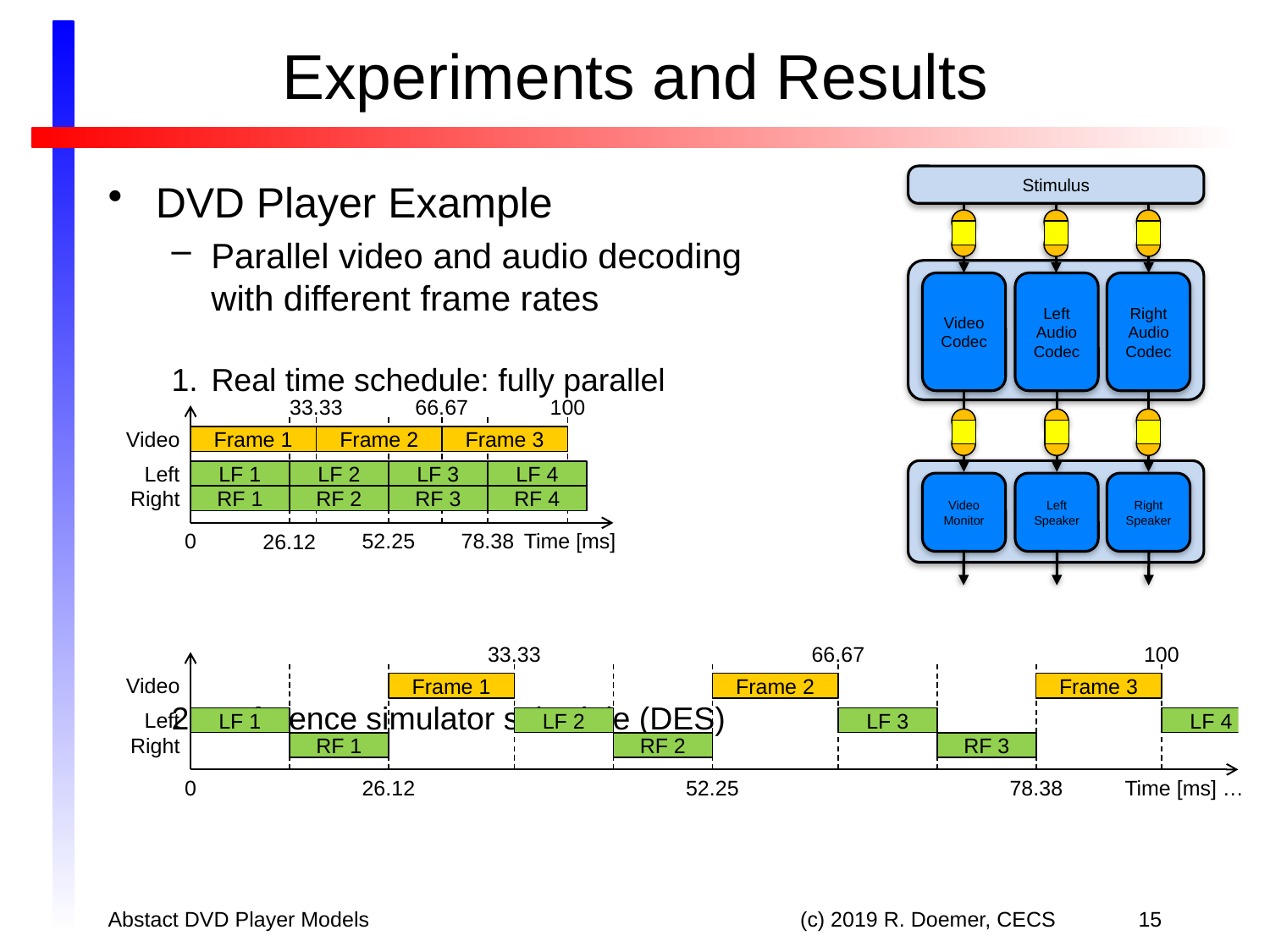

# Experiments and Results
Stimulus

DUT
Video
Codec
Left
Audio
Codec
Right
Audio
Codec

DUT
Video
Monitor
Left
Speaker
Right
Speaker
DVD Player Example
Parallel video and audio decoding
with different frame rates

Real time schedule: fully parallel

Reference simulator schedule (DES)
33.33
66.67
100
Video
Frame 1
Frame 2
Frame 3
Left
LF 1
LF 2
LF 3
LF 4
Right
RF 1
RF 2
RF 3
RF 4
0
52.25
78.38
Time [ms]
26.12
33.33
66.67
100
Video
Frame 1
Frame 2
Frame 3

Left
LF 1
LF 2
LF 3
LF 4
Right
RF 1
RF 2
RF 3
0
52.25
78.38
Time [ms] …
26.12
Abstact DVD Player Models
(c) 2019 R. Doemer, CECS
15